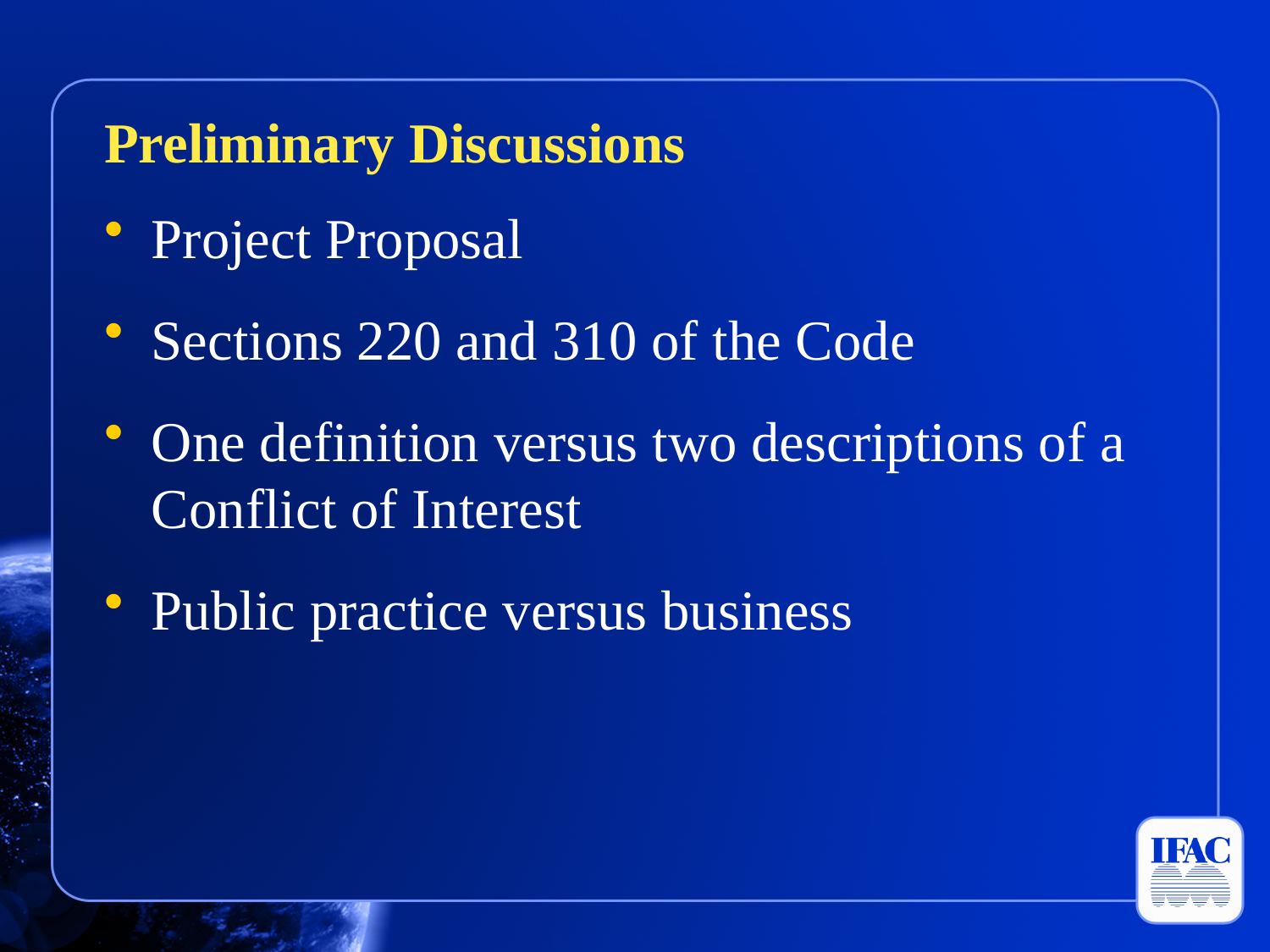

#
Preliminary Discussions

Project Proposal
Sections 220 and 310 of the Code
One definition versus two descriptions of a Conflict of Interest
Public practice versus business